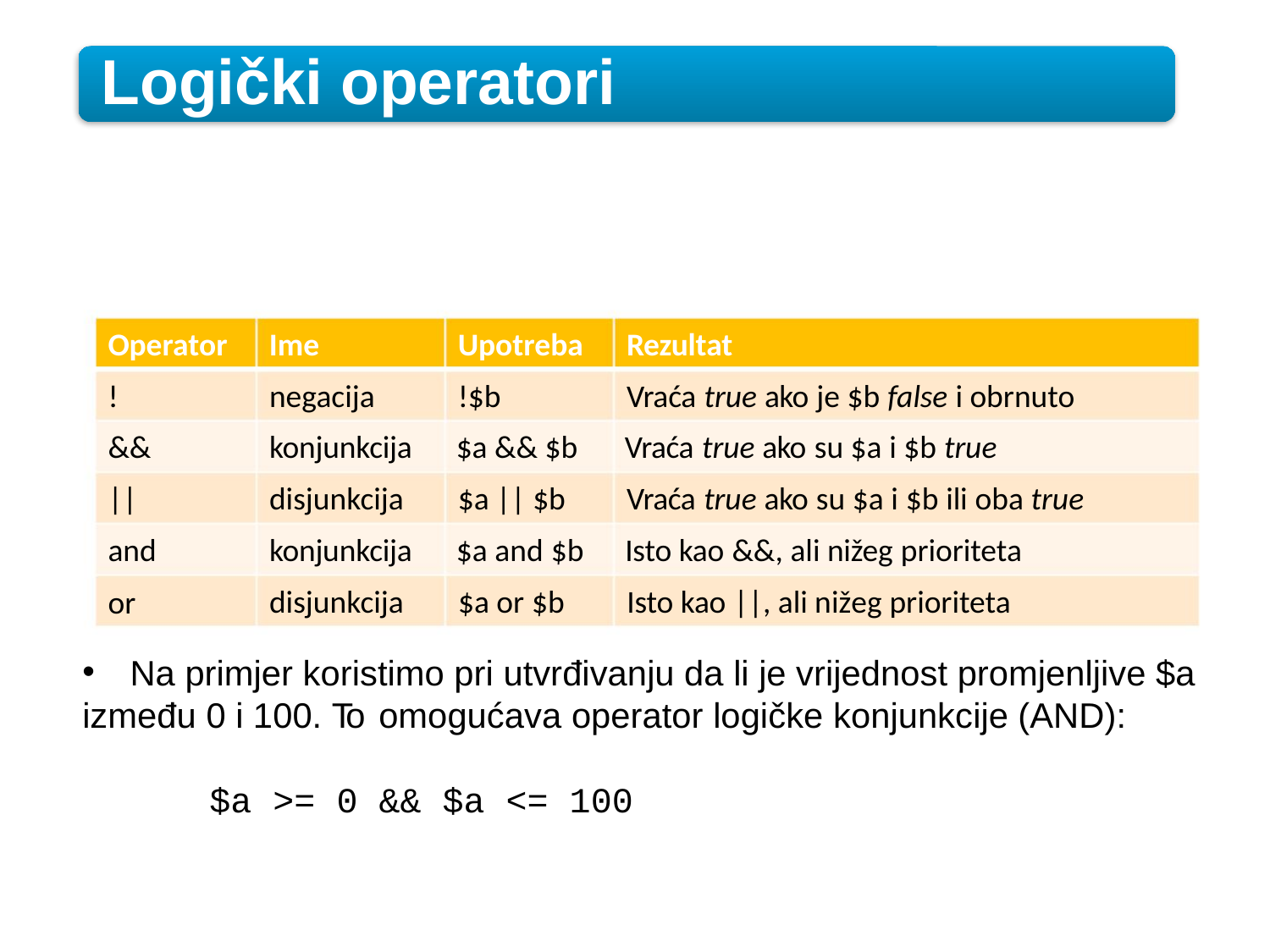

Logički operatori

Operator Ime
Upotreba Rezultat
!
negacija
!$b
Vraća true ako je $b false i obrnuto
&&
||
and
or
konjunkcija $a && $b Vraća true ako su $a i $b true
disjunkcija
konjunkcija $a and $b Isto kao &&, ali nižeg prioriteta
disjunkcija $a or $b Isto kao ||, ali nižeg prioriteta
$a || $b
Vraća true ako su $a i $b ili oba true
Na primjer koristimo pri utvrđivanju da li je vrijednost promjenljive $a
između 0 i 100. To omogućava operator logičke konjunkcije (AND):

	$a >= 0 && $a <= 100